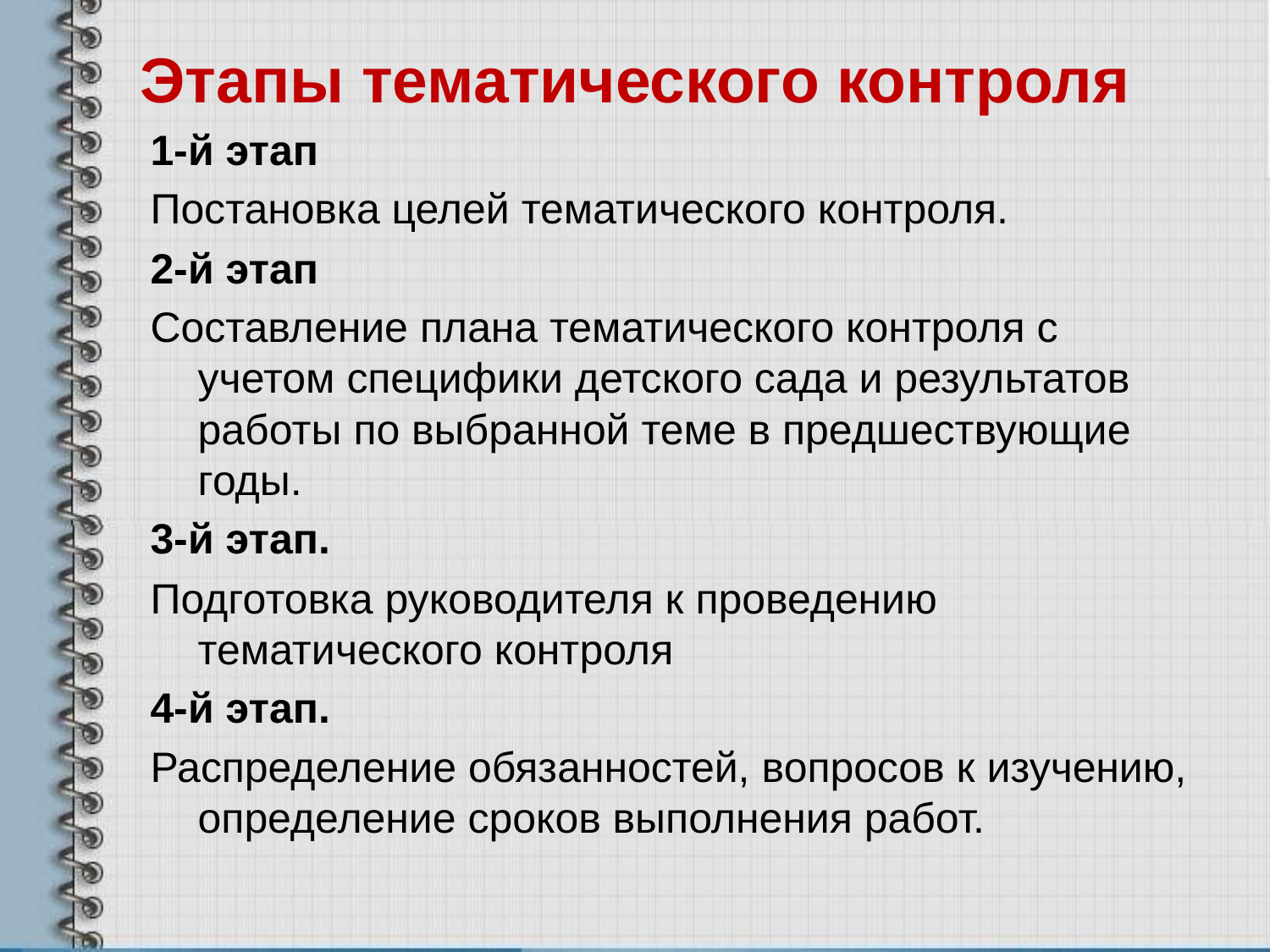

# Этапы тематического контроля
1-й этап
Постановка целей тематического контроля.
2-й этап
Составление плана тематического контроля с учетом специфики детского сада и результатов работы по выбранной теме в предшествующие годы.
3-й этап.
Подготовка руководителя к проведению тематического контроля
4-й этап.
Распределение обязанностей, вопросов к изучению, определение сроков выполнения работ.